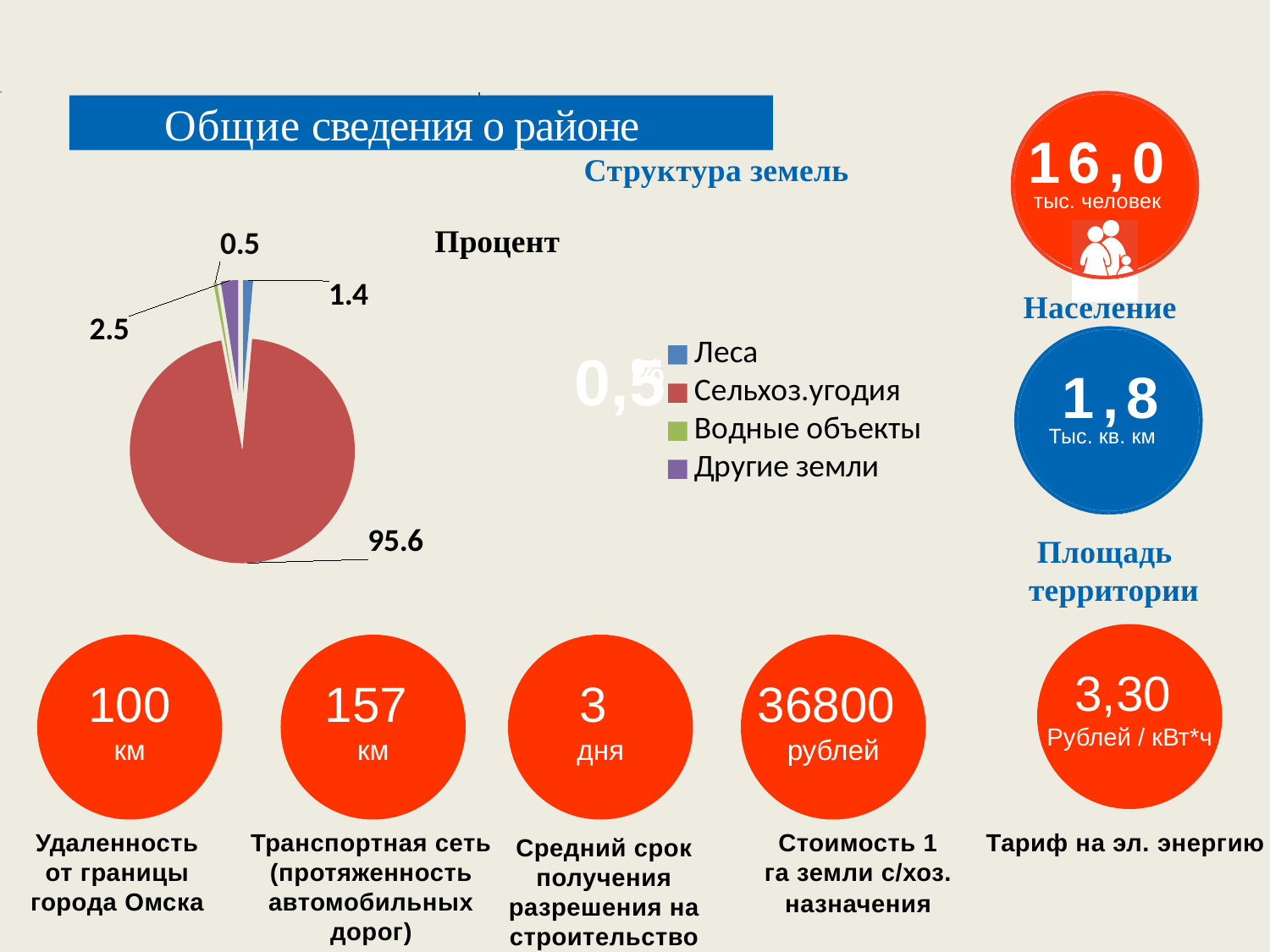

Общие сведения о районе

16,0
Структура земель
тыс. человек

### Chart:

| Category | Процент |
|---|---|
| Леса | 1.4 |
| Сельхоз.угодия | 95.6 |
| Водные объекты | 0.5 |
| Другие земли | 2.5 |

Население

0,5
%
1,8
Тыс. кв. км

Площадь территории

3,30
Рублей / кВт*ч

100
км

157
км

3
дня

36800
рублей
Удаленность от границы города Омска
Транспортная сеть (протяженность автомобильных дорог)
Стоимость 1 га земли с/хоз.
назначения
Тариф на эл. энергию
Средний срок получения разрешения на строительство